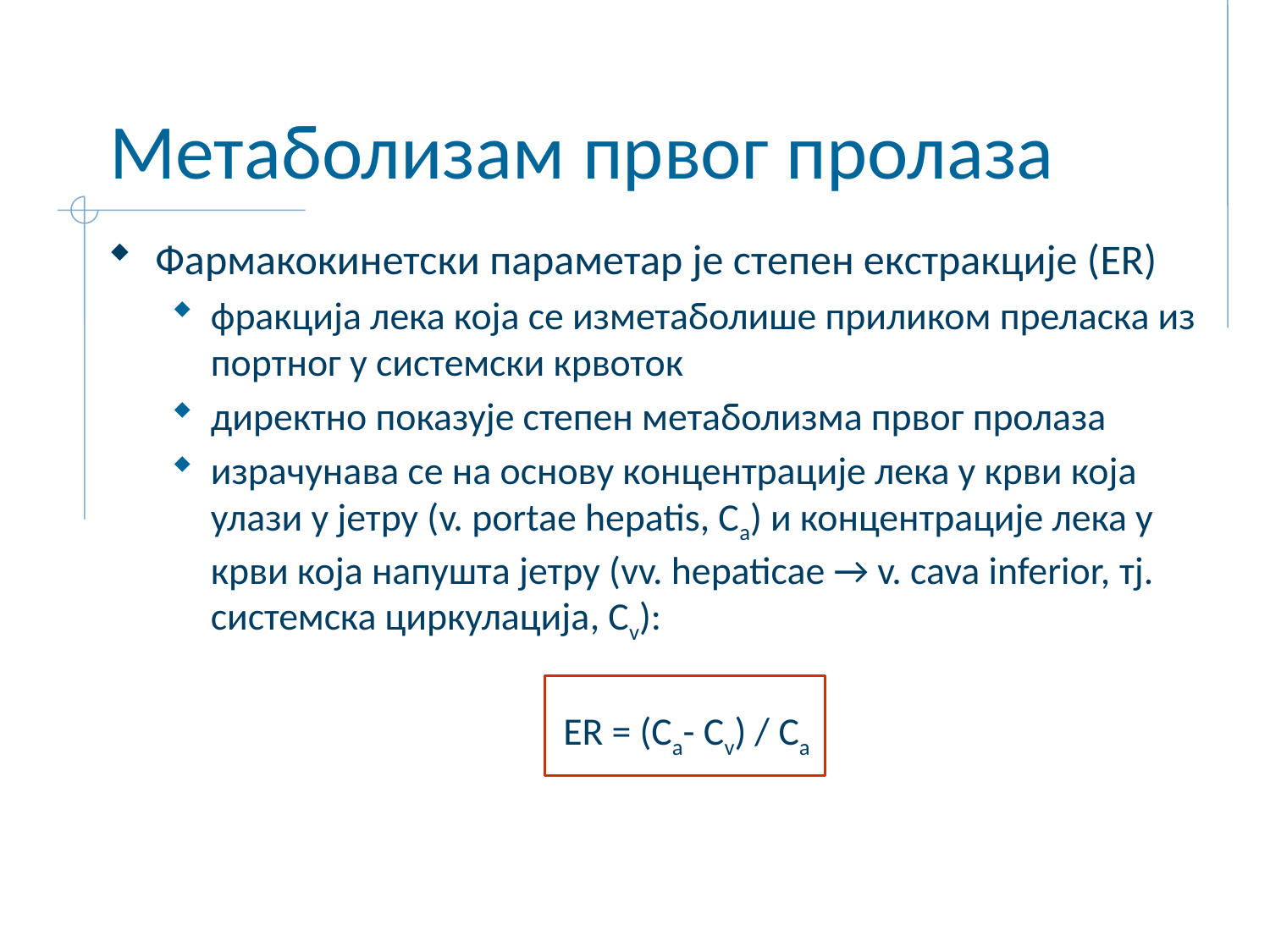

# Метаболизам првог пролаза
Фармакокинетски параметар је степен екстракције (ER)
фракција лека која се изметаболише приликом преласка из портног у системски крвоток
директно показује степен метаболизма првог пролаза
израчунава се на основу концентрације лека у крви која улази у јетру (v. portae hepatis, Ca) и концентрације лека у крви која напушта јетру (vv. hepaticae → v. cava inferior, тј. системска циркулација, Cv):

ER = (Ca- Cv) / Ca